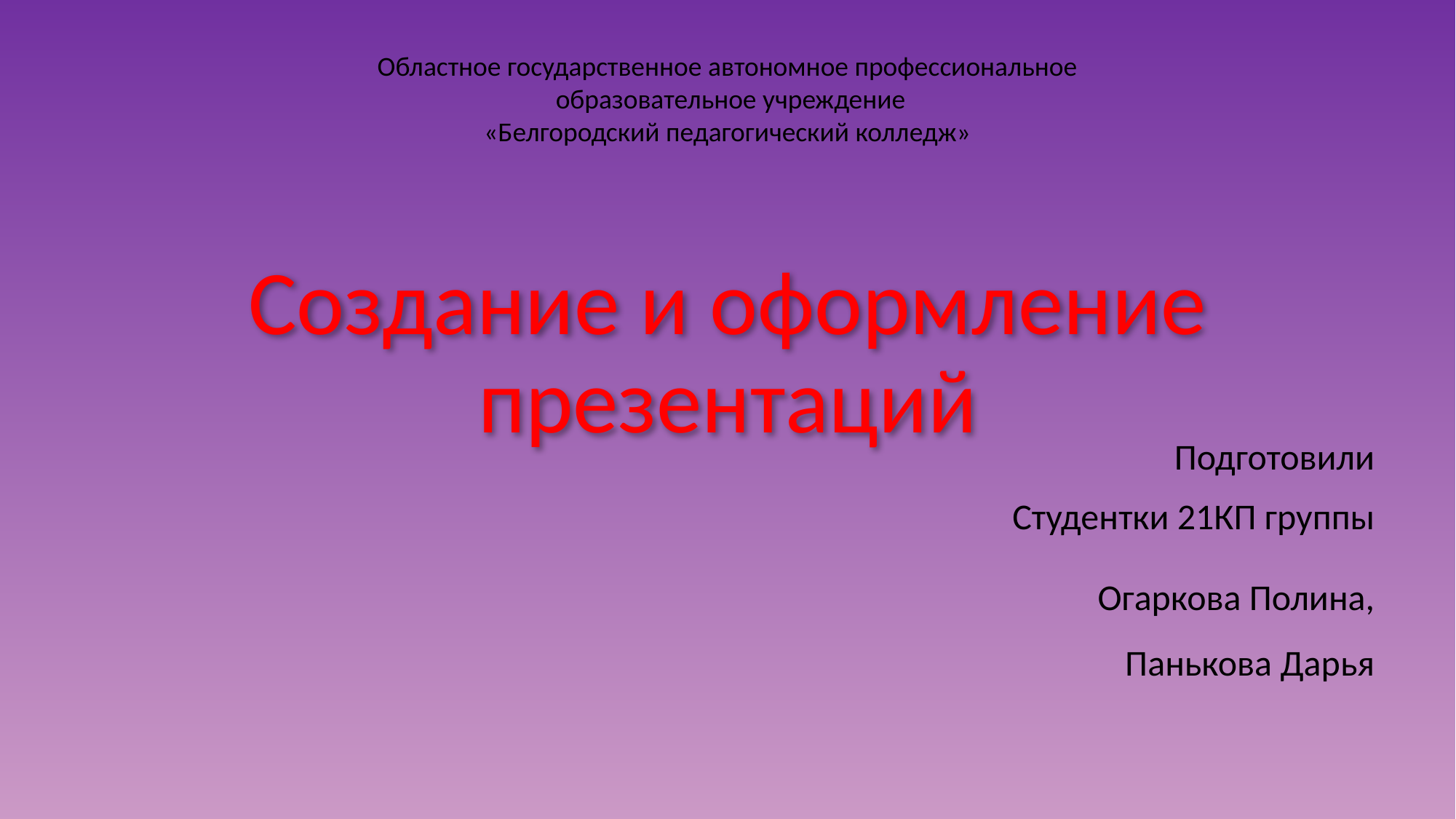

Областное государственное автономное профессиональное
 образовательное учреждение
«Белгородский педагогический колледж»
# Создание и оформление презентаций
Подготовили
Студентки 21КП группы
Огаркова Полина, Панькова Дарья